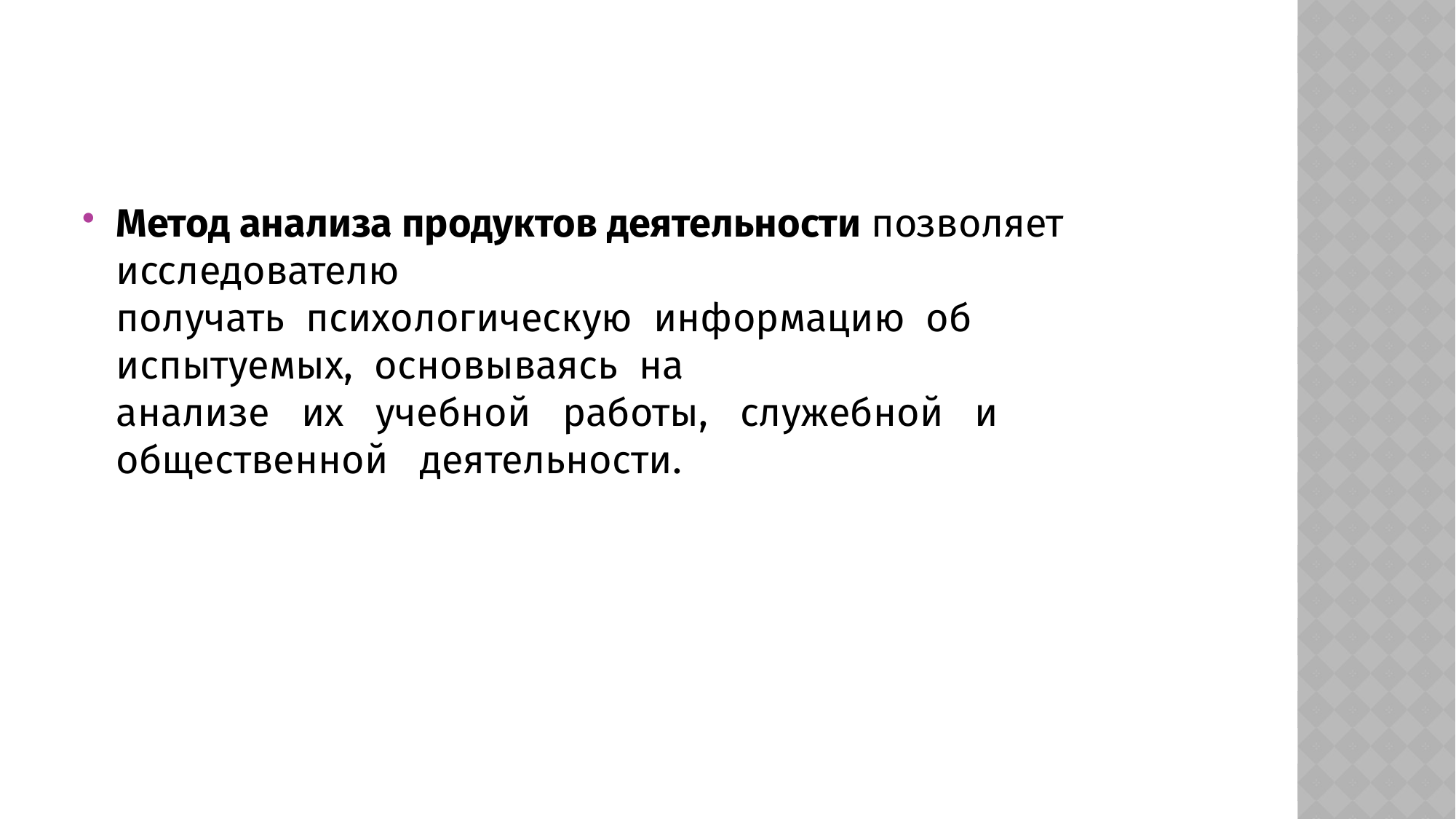

#
Метод анализа продуктов деятельности позволяет исследователю
получать  психологическую  информацию  об  испытуемых,  основываясь  на
анализе   их   учебной   работы,   служебной   и   общественной   деятельности.